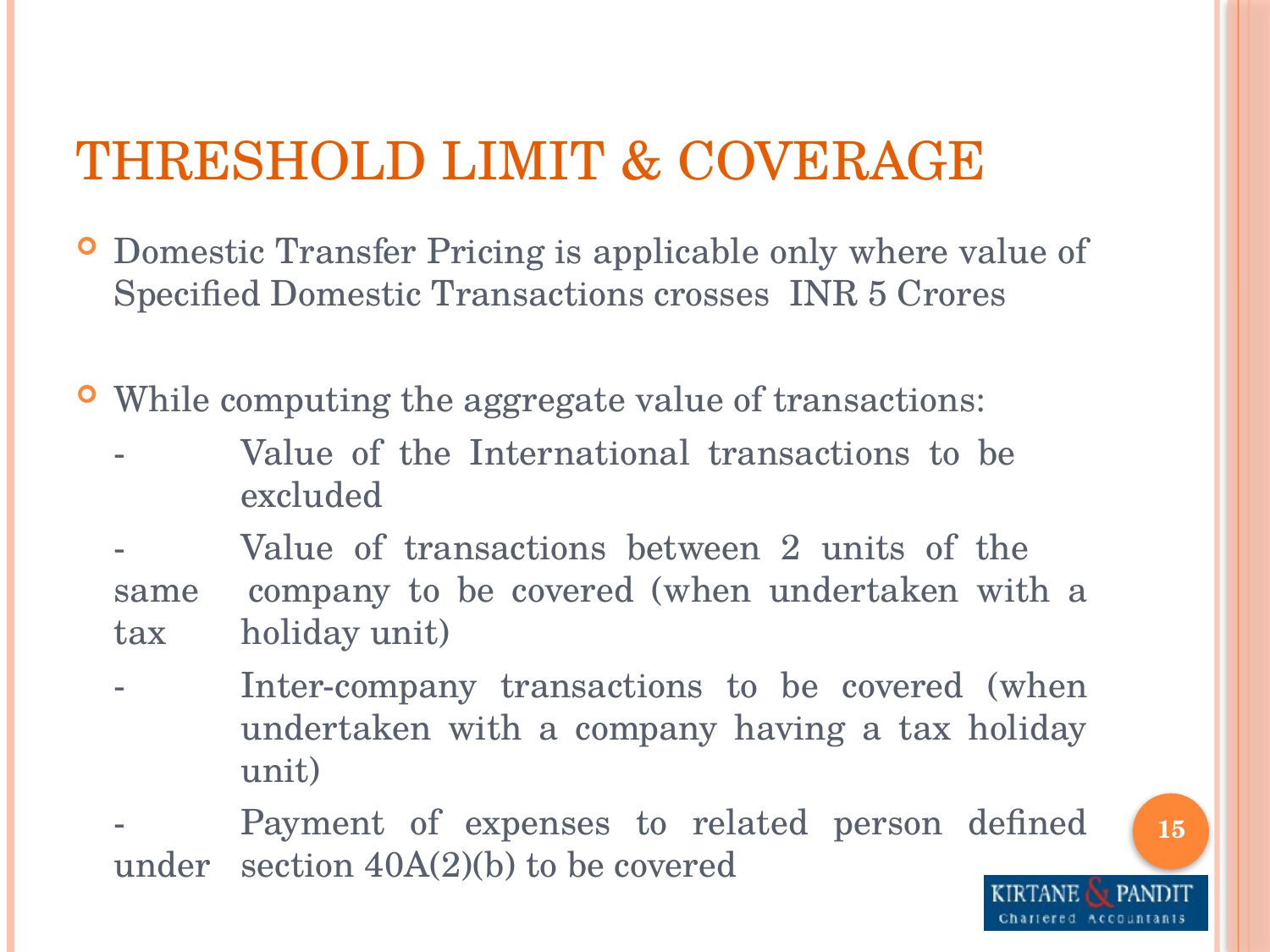

# THRESHOLD LIMIT & COVERAGE
Domestic Transfer Pricing is applicable only where value of Specified Domestic Transactions crosses  INR 5 Crores

While computing the aggregate value of transactions:
	-	Value of the International transactions to be     	excluded
	-	Value of transactions between 2 units of the 	same 	company to be covered (when undertaken with a tax 	holiday unit)
	-	Inter-company transactions to be covered (when 	undertaken with a company having a tax holiday 	unit)
	-	Payment of expenses to related person defined under 	section 40A(2)(b) to be covered
15